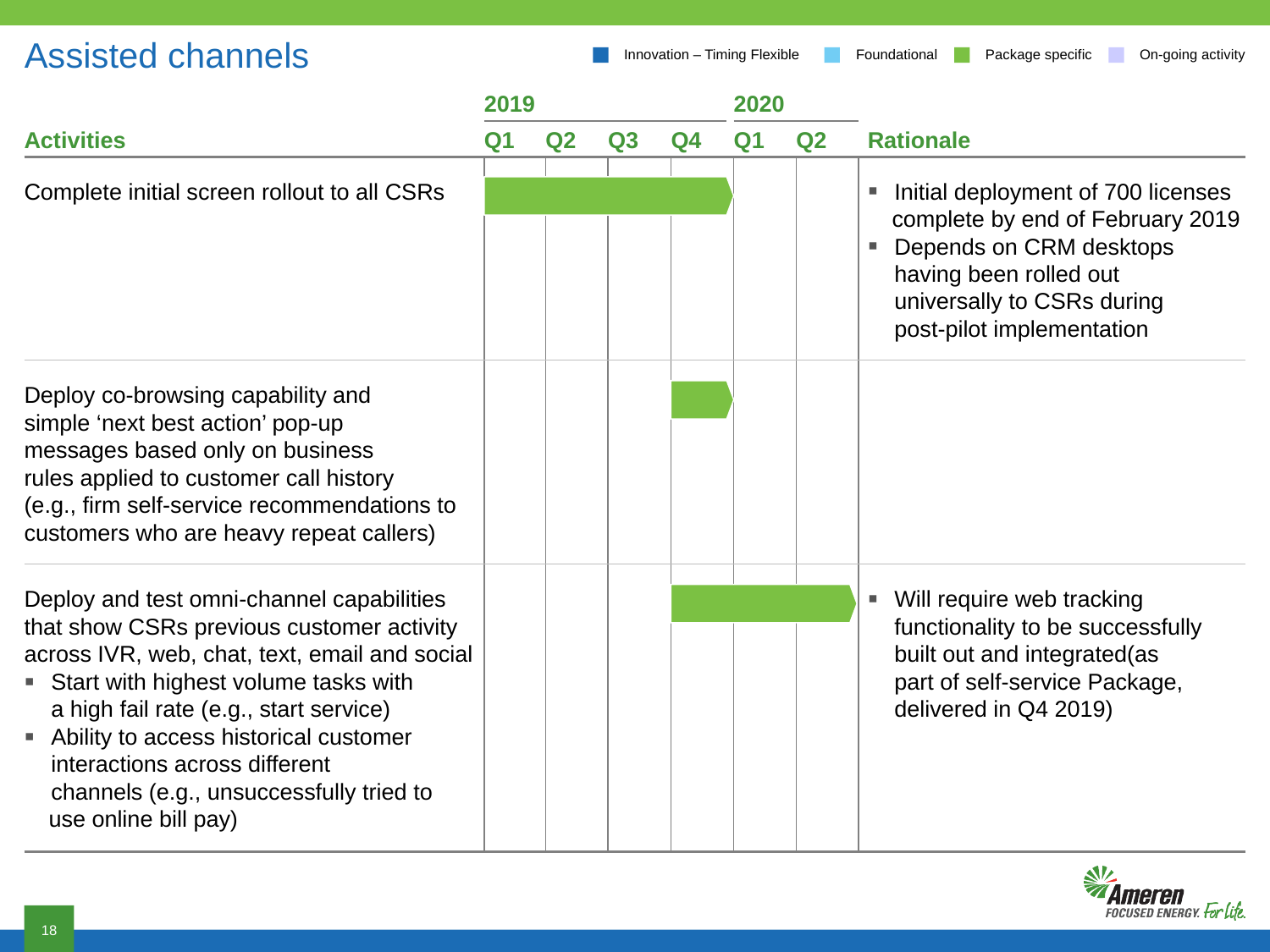

# Assisted channels
Innovation – Timing Flexible
Foundational
Package specific
On-going activity

2019
2020
Q1
Q2
Q3
Q4
Q1
Q2
Activities
Rationale
Complete initial screen rollout to all CSRs

Initial deployment of 700 licenses
	complete by end of February 2019
Depends on CRM desktops
having been rolled out
universally to CSRs during
post-pilot implementation
Deploy co-browsing capability and
simple ‘next best action’ pop-up
messages based only on business
rules applied to customer call history
(e.g., firm self-service recommendations to
customers who are heavy repeat callers)

Deploy and test omni-channel capabilities
that show CSRs previous customer activity
across IVR, web, chat, text, email and social
Start with highest volume tasks with
	a high fail rate (e.g., start service)
Ability to access historical customer
interactions across different
channels (e.g., unsuccessfully tried to
	use online bill pay)

Will require web tracking
functionality to be successfully
built out and integrated(as
part of self-service Package,
delivered in Q4 2019)